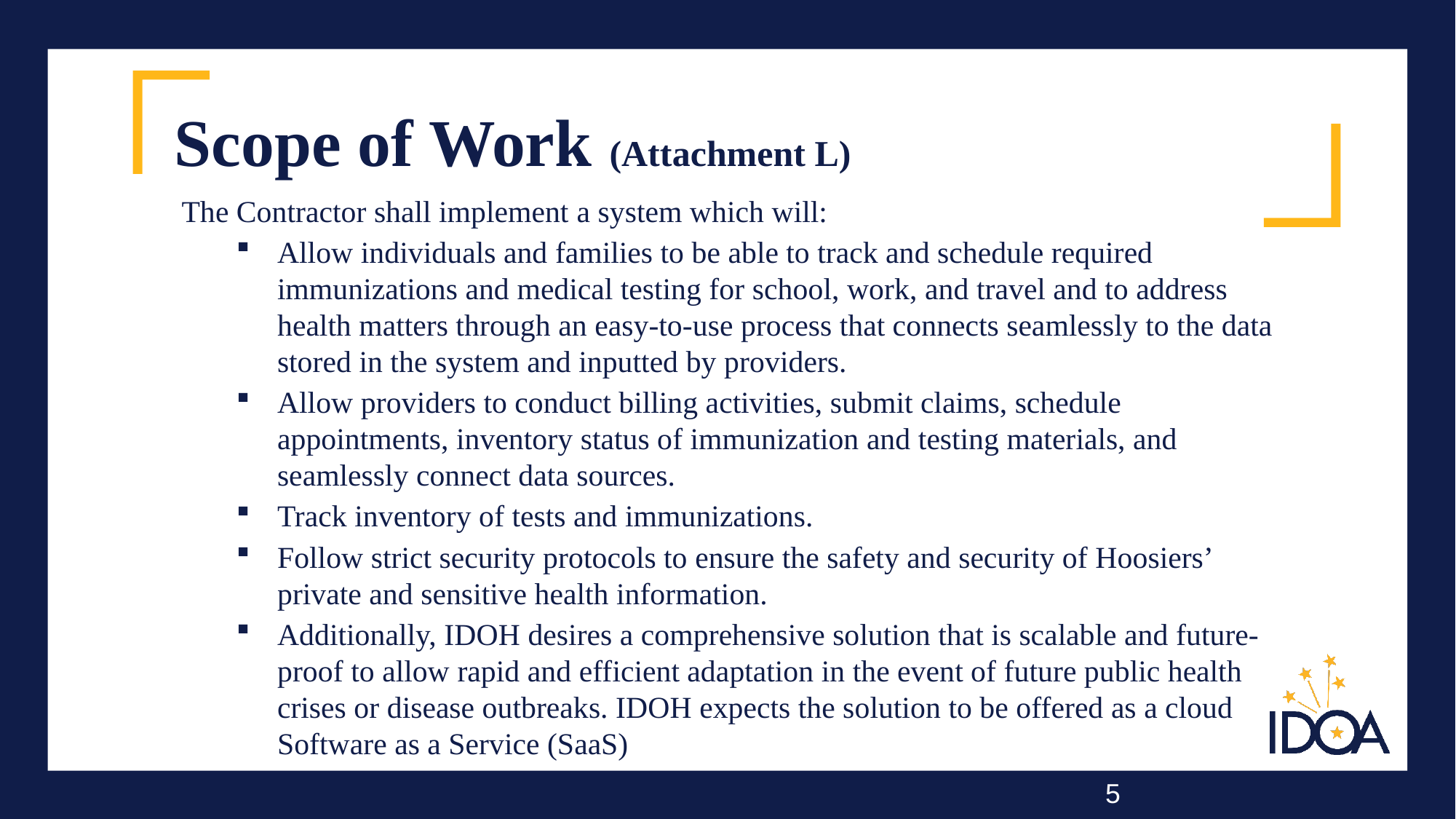

# Scope of Work (Attachment L)
The Contractor shall implement a system which will:
Allow individuals and families to be able to track and schedule required immunizations and medical testing for school, work, and travel and to address health matters through an easy-to-use process that connects seamlessly to the data stored in the system and inputted by providers.
Allow providers to conduct billing activities, submit claims, schedule appointments, inventory status of immunization and testing materials, and seamlessly connect data sources.
Track inventory of tests and immunizations.
Follow strict security protocols to ensure the safety and security of Hoosiers’ private and sensitive health information.
Additionally, IDOH desires a comprehensive solution that is scalable and future-proof to allow rapid and efficient adaptation in the event of future public health crises or disease outbreaks. IDOH expects the solution to be offered as a cloud Software as a Service (SaaS)

5